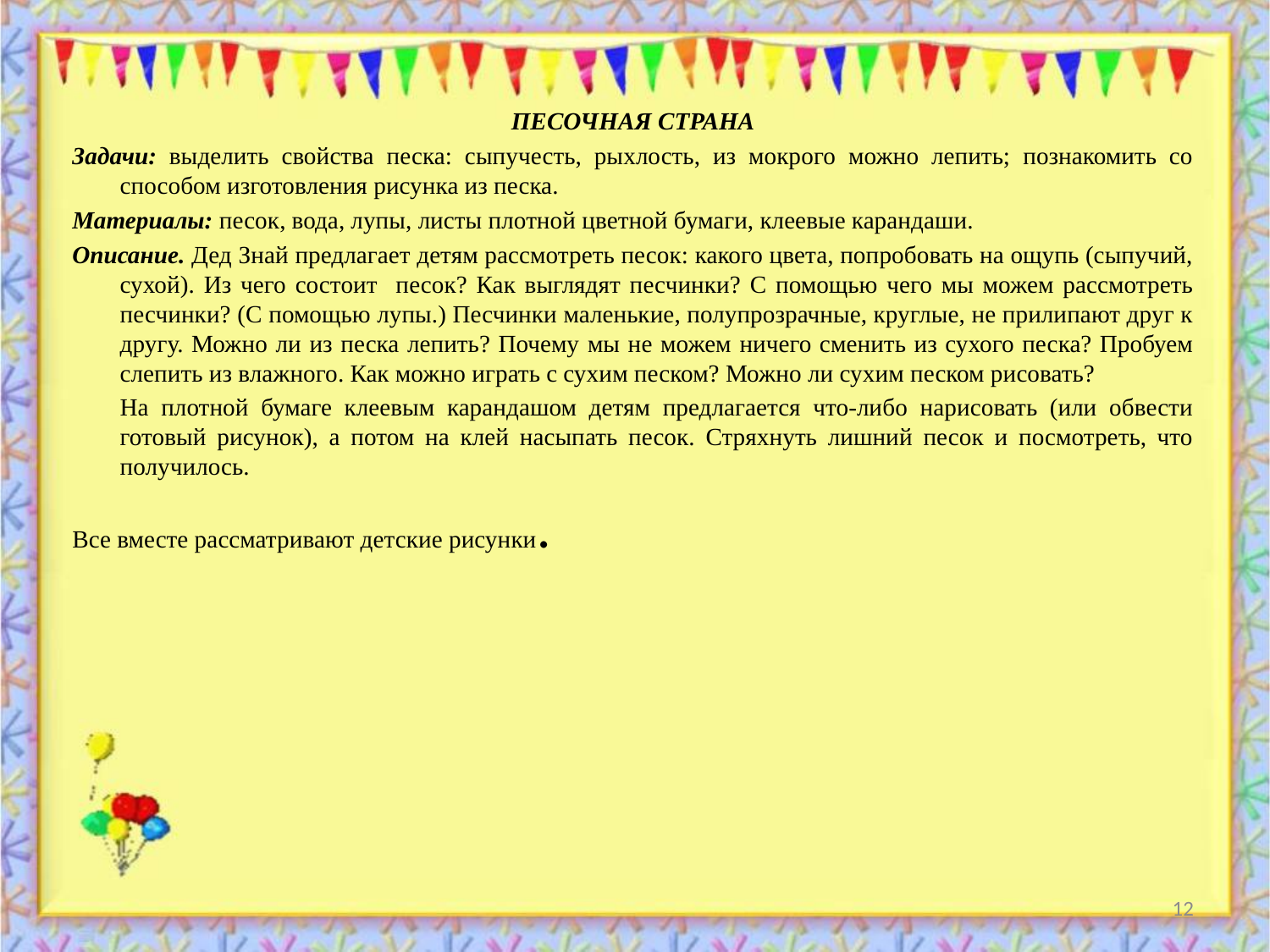

ПЕСОЧНАЯ СТРАНА
Задачи: выделить свойства песка: сыпучесть, рыхлость, из мокрого можно лепить; познакомить со способом изготовления рисунка из песка.
Материалы: песок, вода, лупы, листы плотной цветной бумаги, клеевые карандаши.
Описание. Дед Знай предлагает детям рассмотреть песок: какого цвета, попробовать на ощупь (сыпучий, сухой). Из чего состоит  песок? Как выглядят песчинки? С помощью чего мы можем рассмотреть песчинки? (С помощью лупы.) Песчинки маленькие, полупрозрачные, круглые, не прилипают друг к другу. Можно ли из песка лепить? Почему мы не можем ничего сменить из сухого песка? Пробуем слепить из влажного. Как можно играть с сухим песком? Можно ли сухим песком рисовать?
	На плотной бумаге клеевым карандашом детям предлагается что-либо нарисовать (или обвести готовый рисунок), а потом на клей насыпать песок. Стряхнуть лишний песок и посмотреть, что получилось.
Все вместе рассматривают детские рисунки.

12